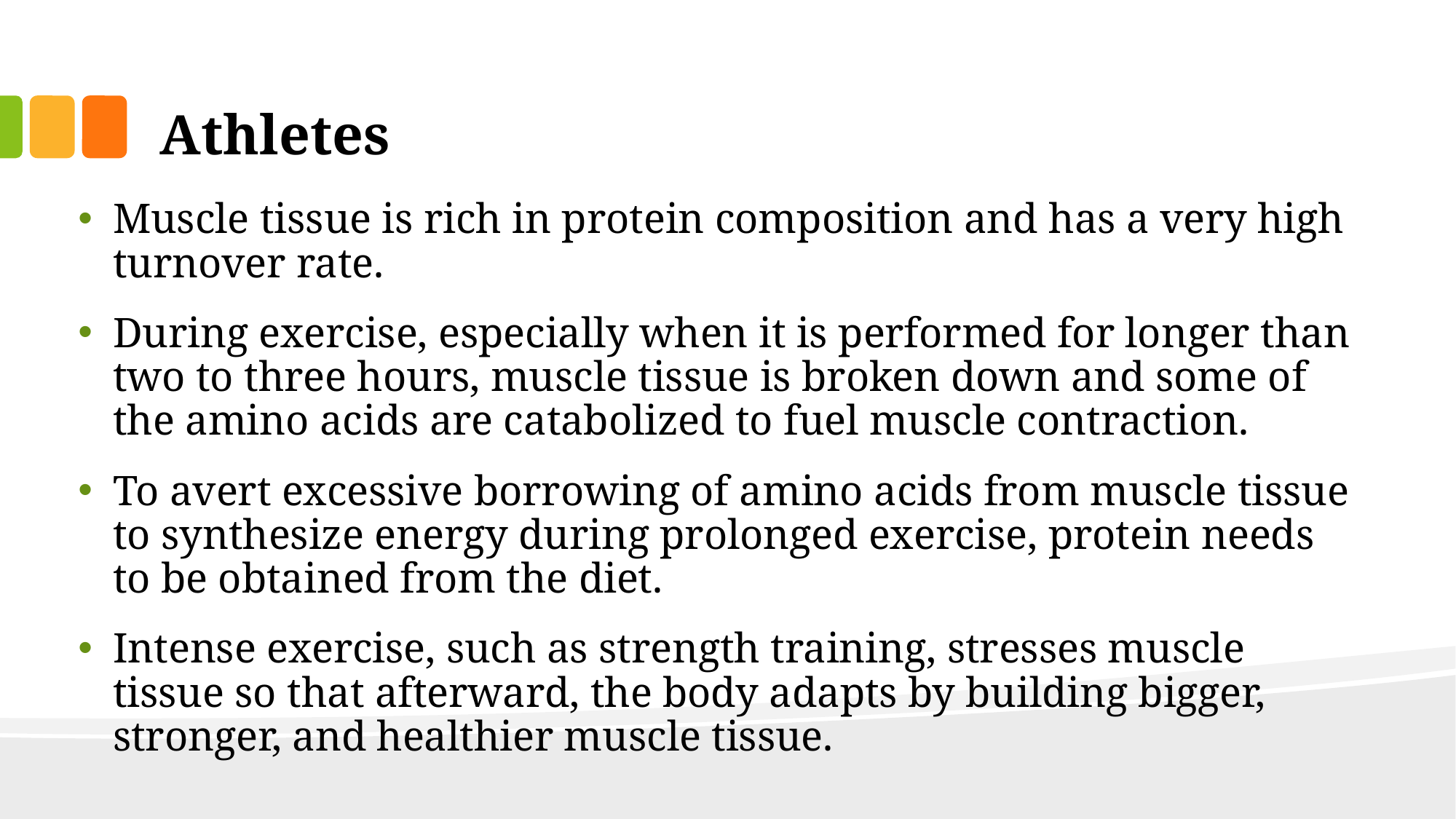

# Athletes
Muscle tissue is rich in protein composition and has a very high turnover rate.
During exercise, especially when it is performed for longer than two to three hours, muscle tissue is broken down and some of the amino acids are catabolized to fuel muscle contraction.
To avert excessive borrowing of amino acids from muscle tissue to synthesize energy during prolonged exercise, protein needs to be obtained from the diet.
Intense exercise, such as strength training, stresses muscle tissue so that afterward, the body adapts by building bigger, stronger, and healthier muscle tissue.